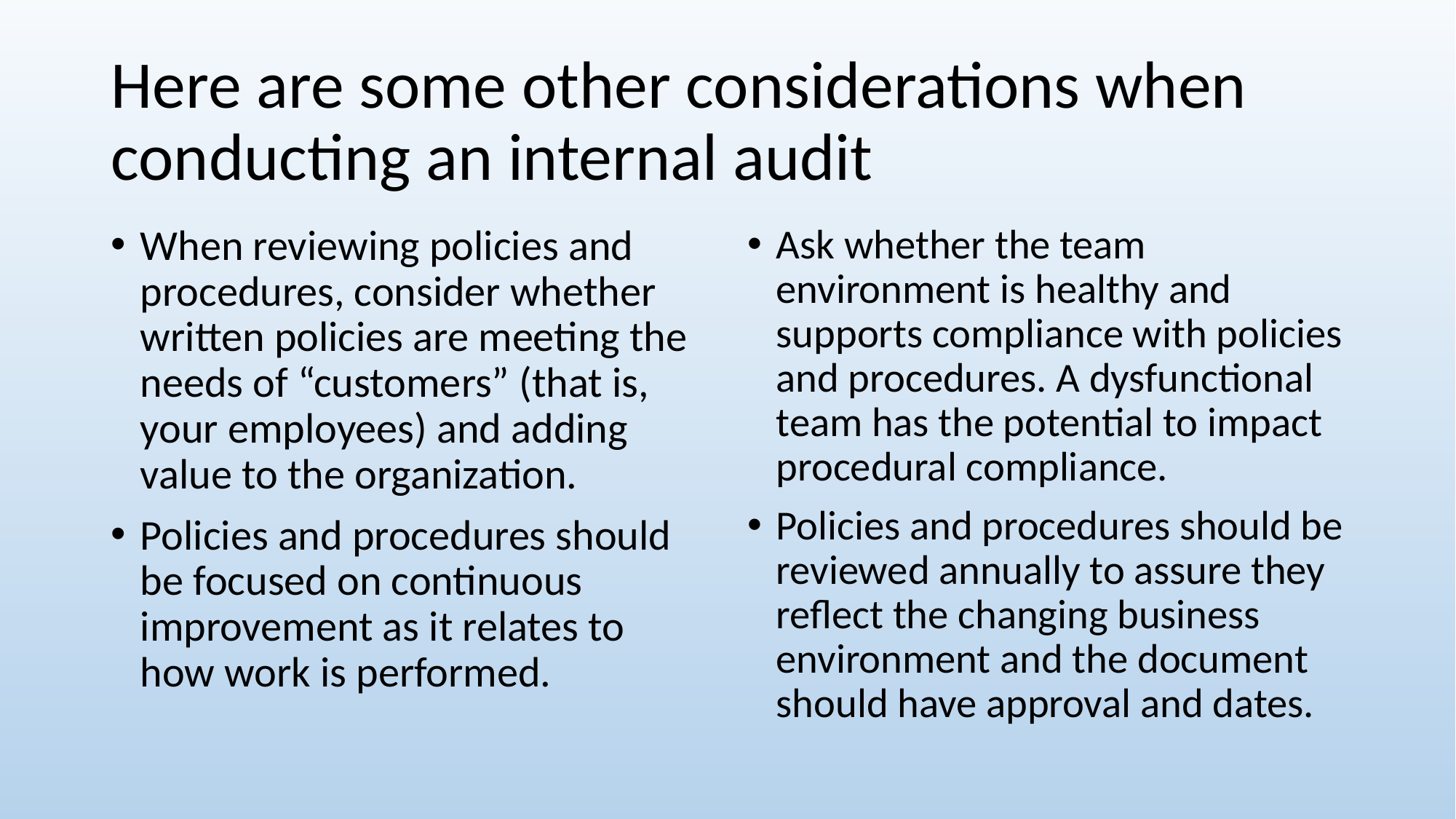

# Here are some other considerations when conducting an internal audit
When reviewing policies and procedures, consider whether written policies are meeting the needs of “customers” (that is, your employees) and adding value to the organization.
Policies and procedures should be focused on continuous improvement as it relates to how work is performed.

Ask whether the team environment is healthy and supports compliance with policies and procedures. A dysfunctional team has the potential to impact procedural compliance.
Policies and procedures should be reviewed annually to assure they reflect the changing business environment and the document should have approval and dates.